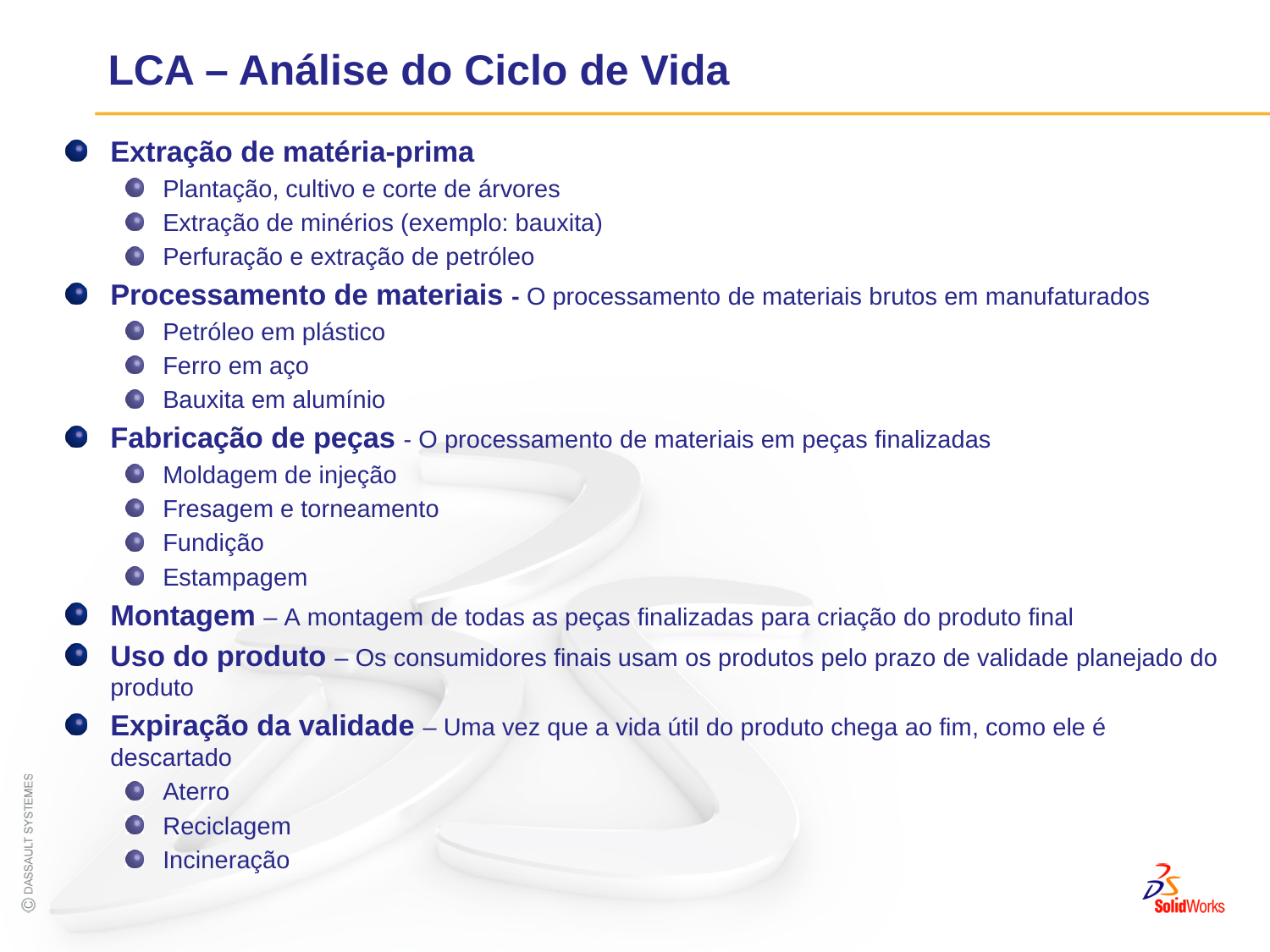

# LCA – Análise do Ciclo de Vida
Extração de matéria-prima
Plantação, cultivo e corte de árvores
Extração de minérios (exemplo: bauxita)
Perfuração e extração de petróleo
Processamento de materiais - O processamento de materiais brutos em manufaturados
Petróleo em plástico
Ferro em aço
Bauxita em alumínio
Fabricação de peças - O processamento de materiais em peças finalizadas
Moldagem de injeção
Fresagem e torneamento
Fundição
Estampagem
Montagem – A montagem de todas as peças finalizadas para criação do produto final
Uso do produto – Os consumidores finais usam os produtos pelo prazo de validade planejado do produto
Expiração da validade – Uma vez que a vida útil do produto chega ao fim, como ele é descartado
Aterro
Reciclagem
Incineração